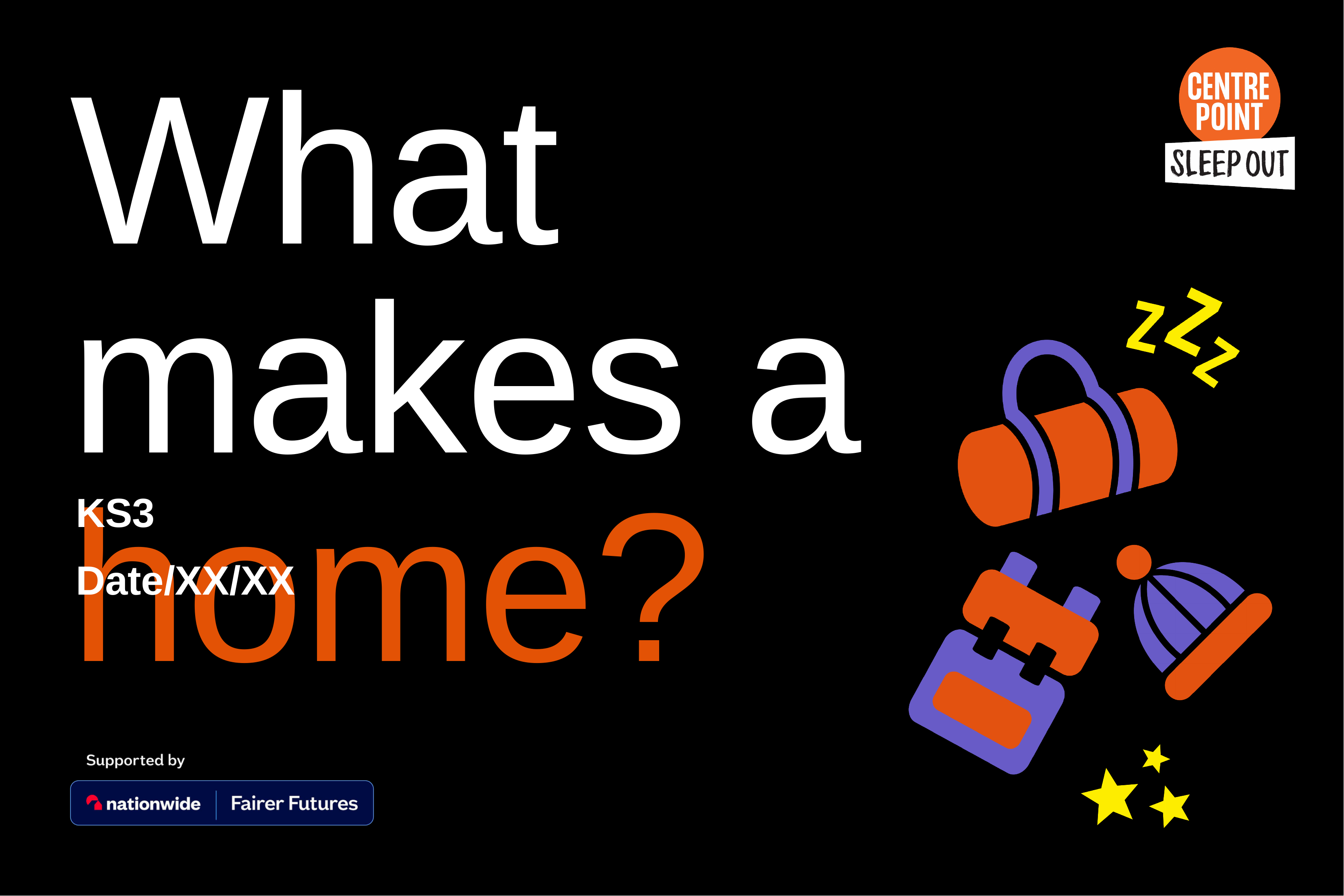

# What makes a home?
KS3
Date/XX/XX